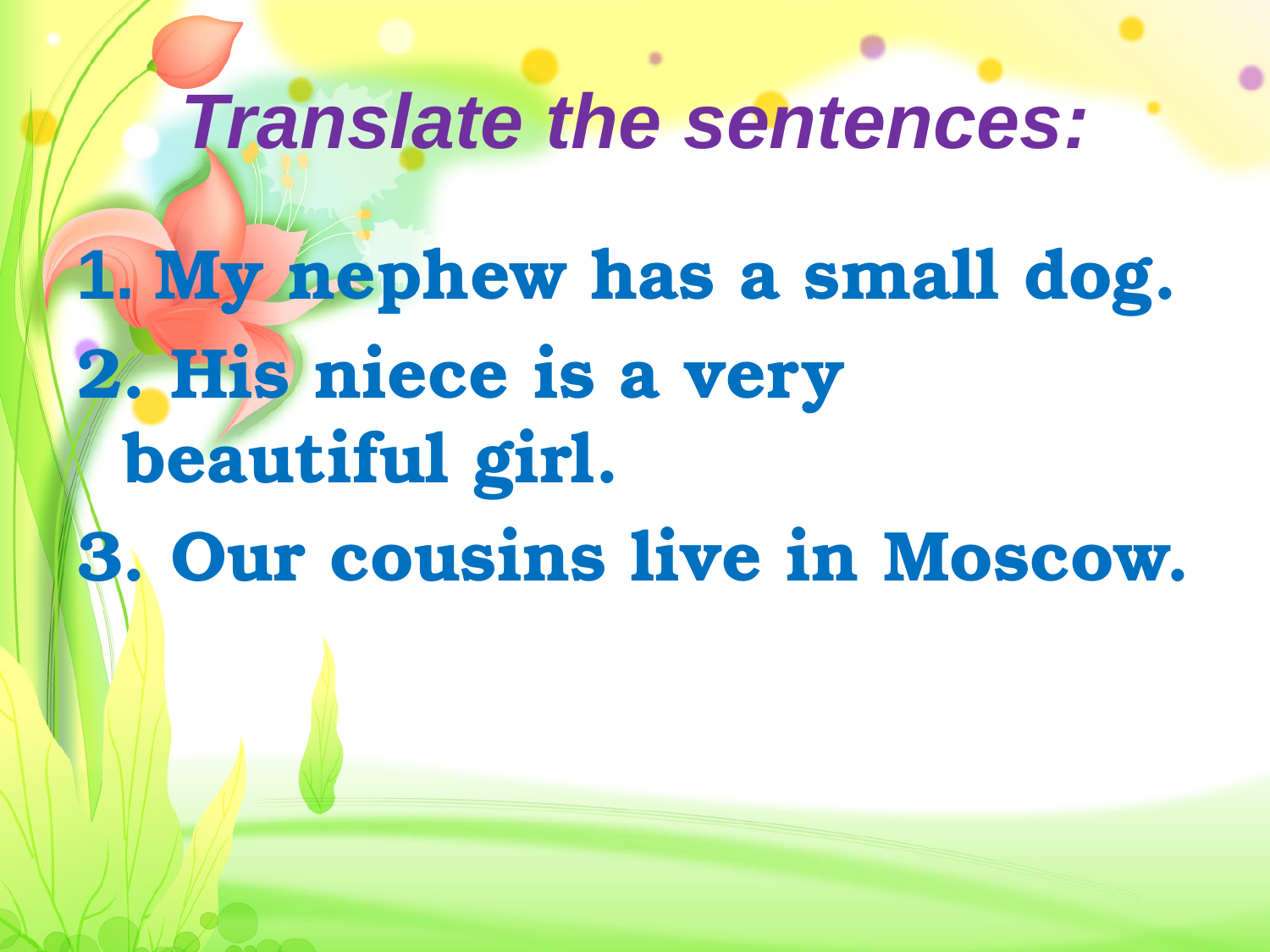

# Translate the sentences:
1. My nephew has a small dog.
2. His niece is a very beautiful girl.
3. Our cousins live in Moscow.